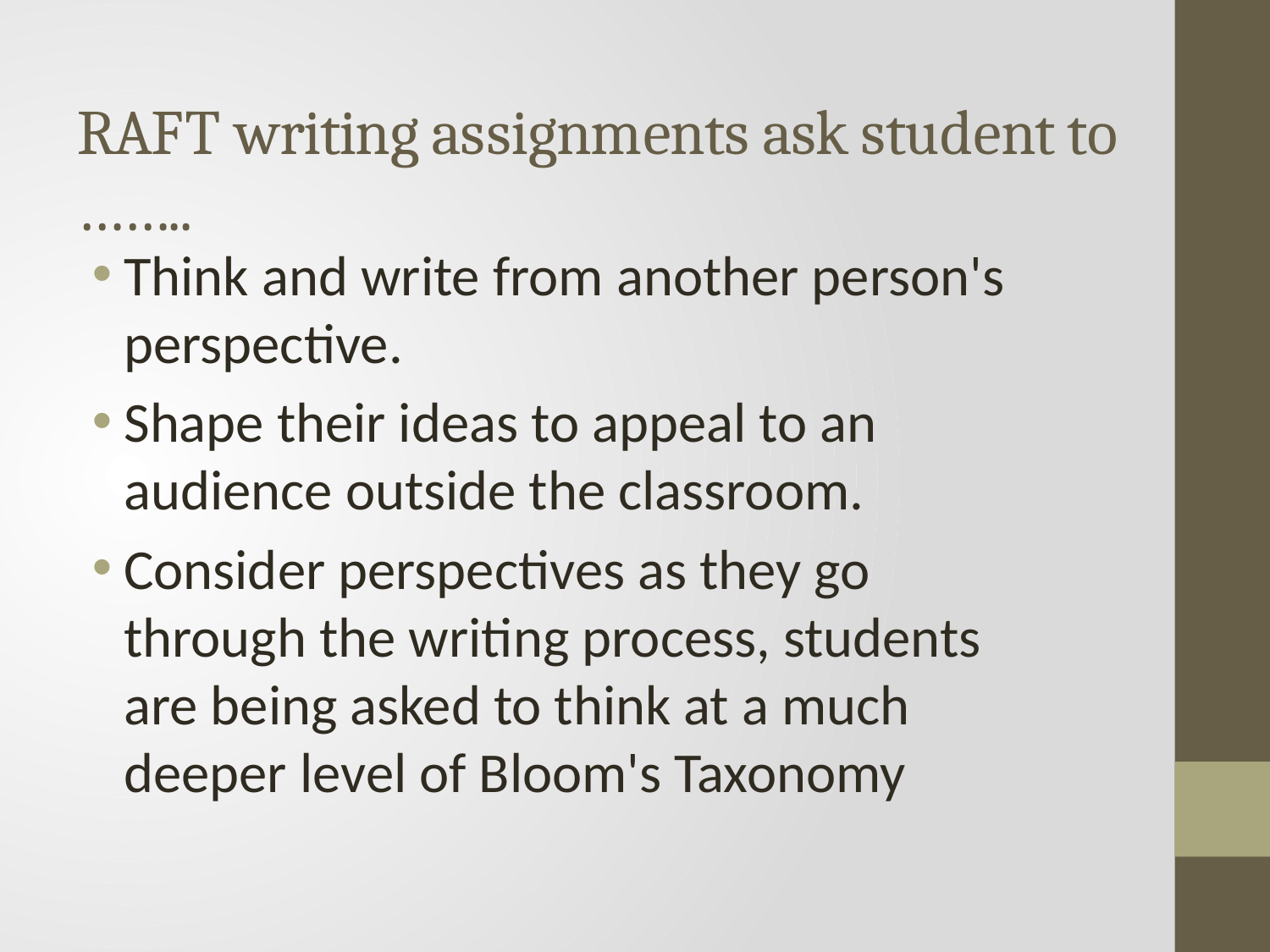

# RAFT writing assignments ask student to ……..
Think and write from another person's perspective.
Shape their ideas to appeal to an audience outside the classroom.
Consider perspectives as they go through the writing process, students are being asked to think at a much deeper level of Bloom's Taxonomy